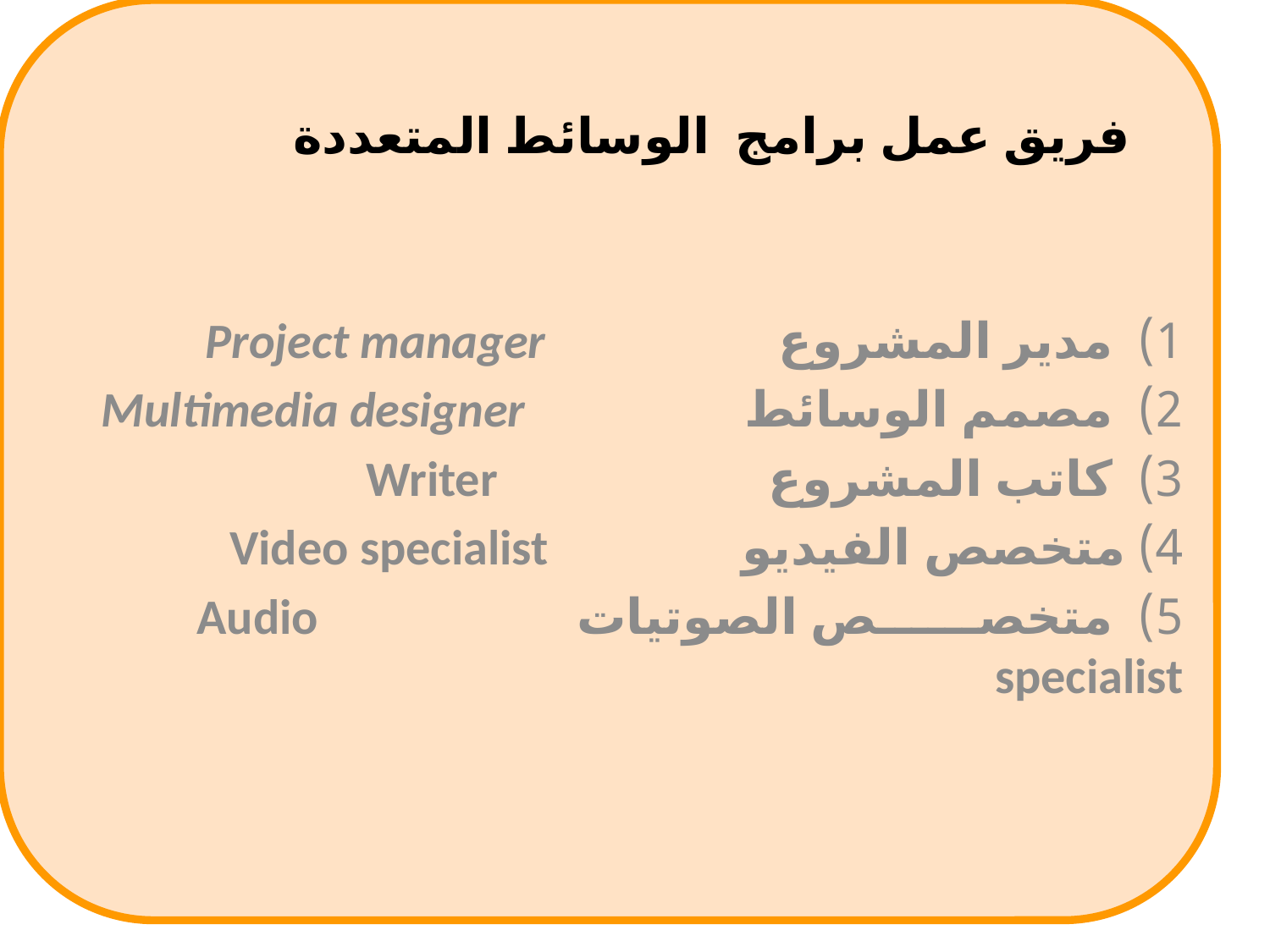

# فريق عمل برامج  الوسائط المتعددة
1)  مدير المشروع                  Project manager
2)  مصمم الوسائط                 Multimedia designer
3)  كاتب المشروع                     Writer
4) متخصص الفيديو               Video specialist
5)  متخصص الصوتيات                    Audio specialist